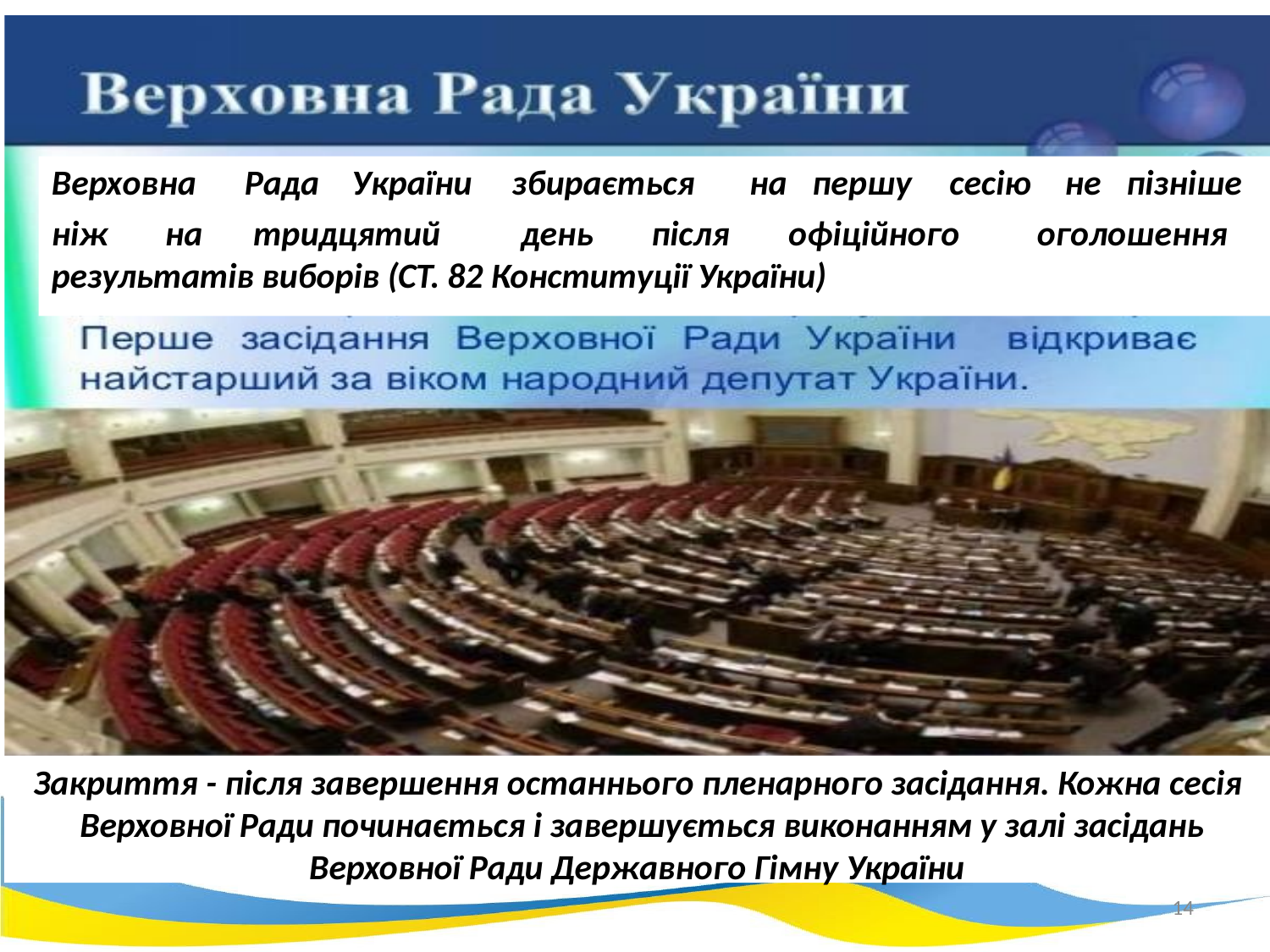

# Верховна	Рада	України	збирається	на	першу	сесію	не	пізніше
ніж	на	тридцятий	день	після	офіційного	оголошення  результатів виборів (СТ. 82 Конституції України)

Закриття - після завершення останнього пленарного засідання. Кожна сесія  Верховної Ради починається і завершується виконанням у залі засідань
Верховної Ради Державного Гімну України

14